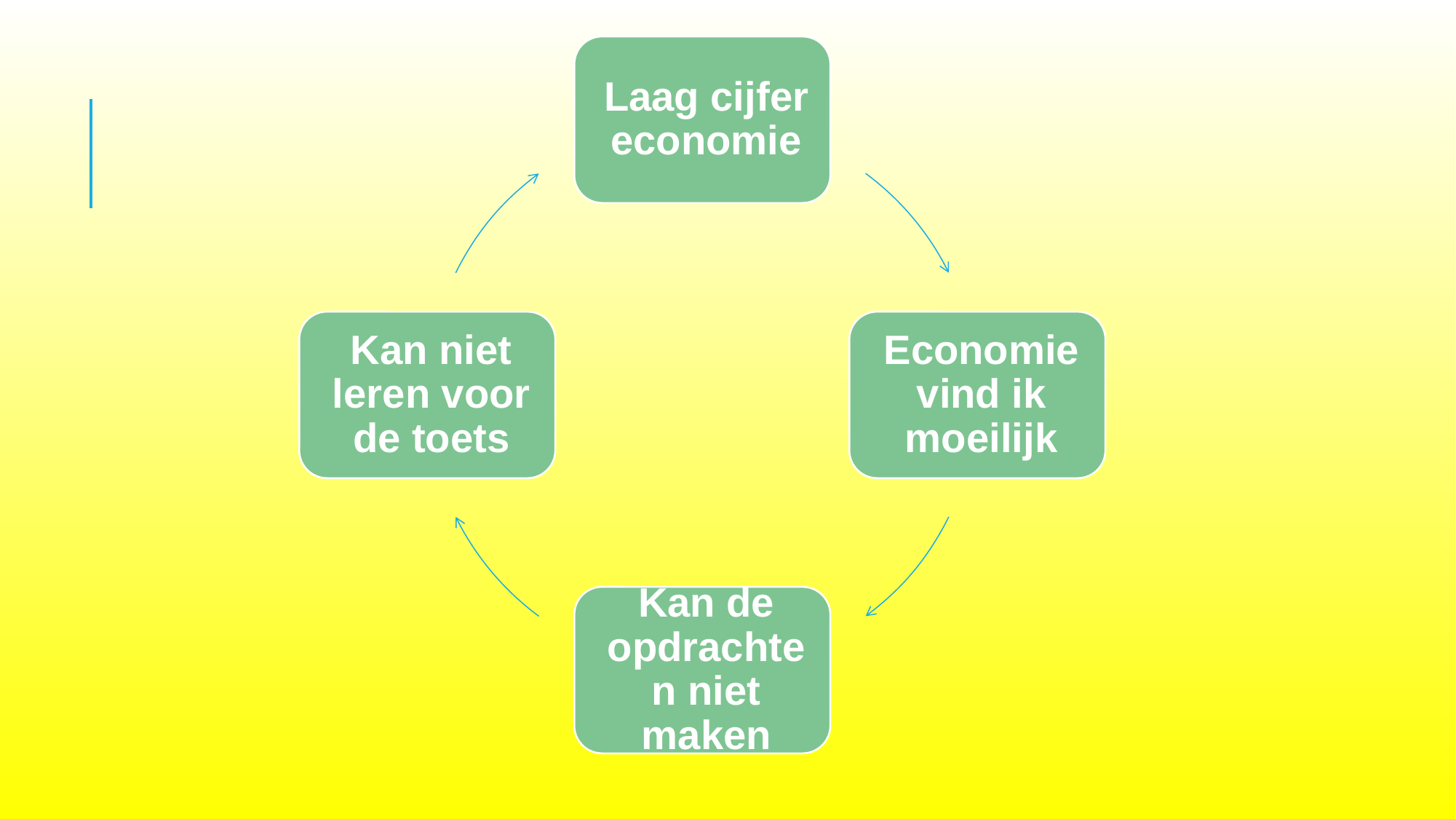

Laag cijfer economie
Economie vind ik moeilijk
Kan de opdrachten niet maken
Kan niet leren voor de toets